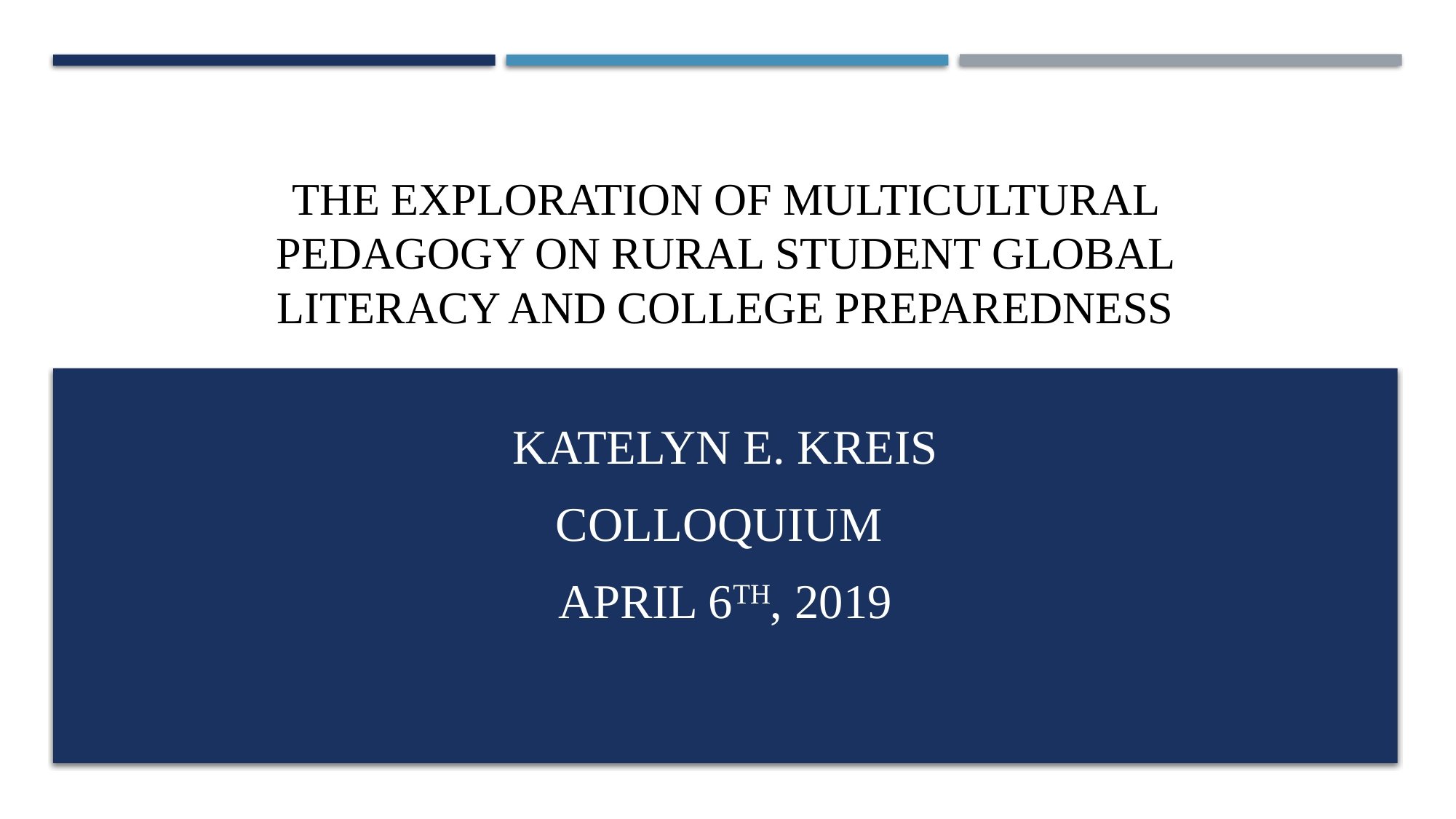

# The Exploration of Multicultural pedagogy on Rural student Global literacy and college preparedness
Katelyn e. Kreis
Colloquium
April 6th, 2019